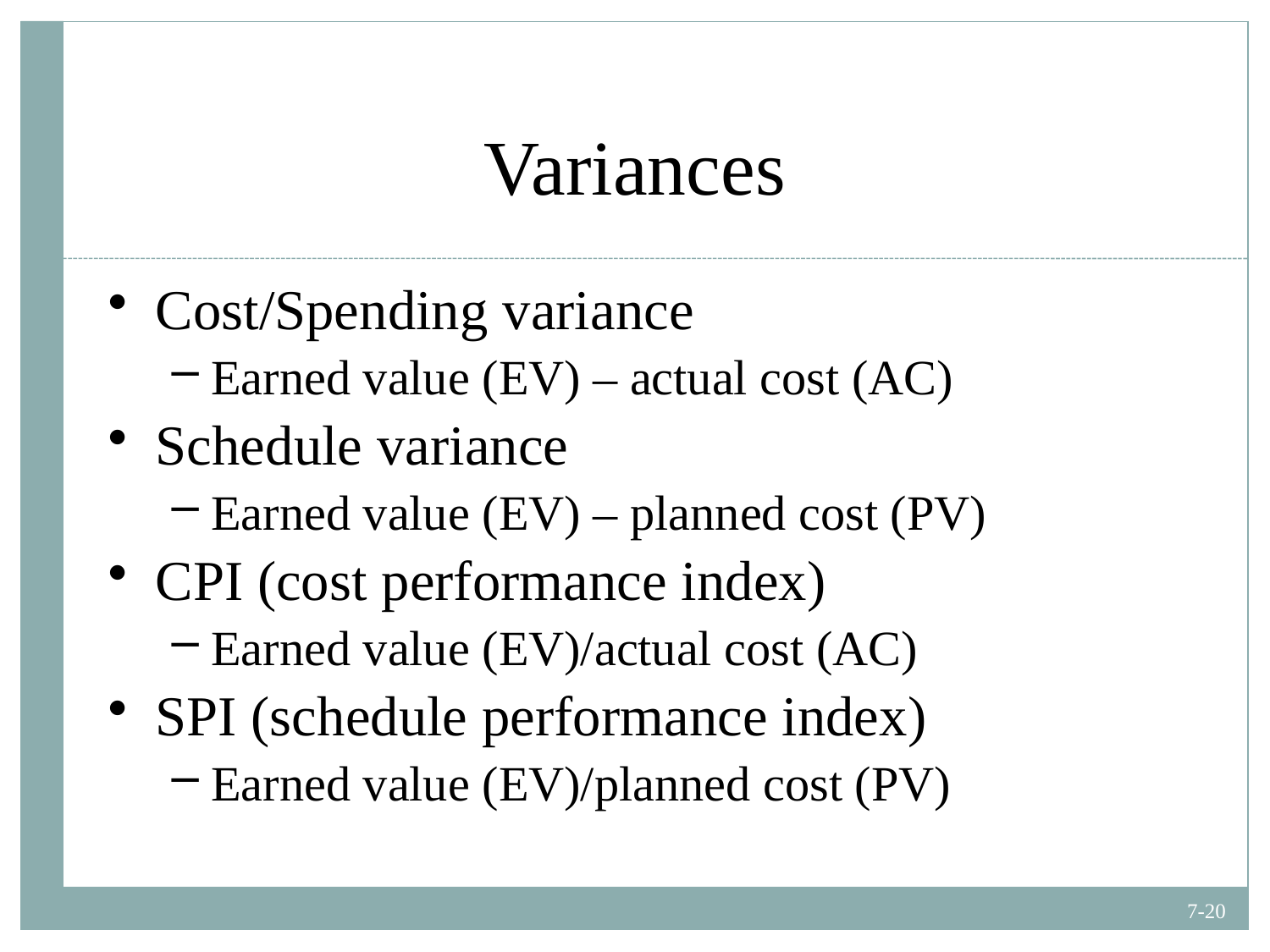

# Variances
Cost/Spending variance
Earned value (EV) – actual cost (AC)
Schedule variance
Earned value (EV) – planned cost (PV)
CPI (cost performance index)
Earned value (EV)/actual cost (AC)
SPI (schedule performance index)
Earned value (EV)/planned cost (PV)